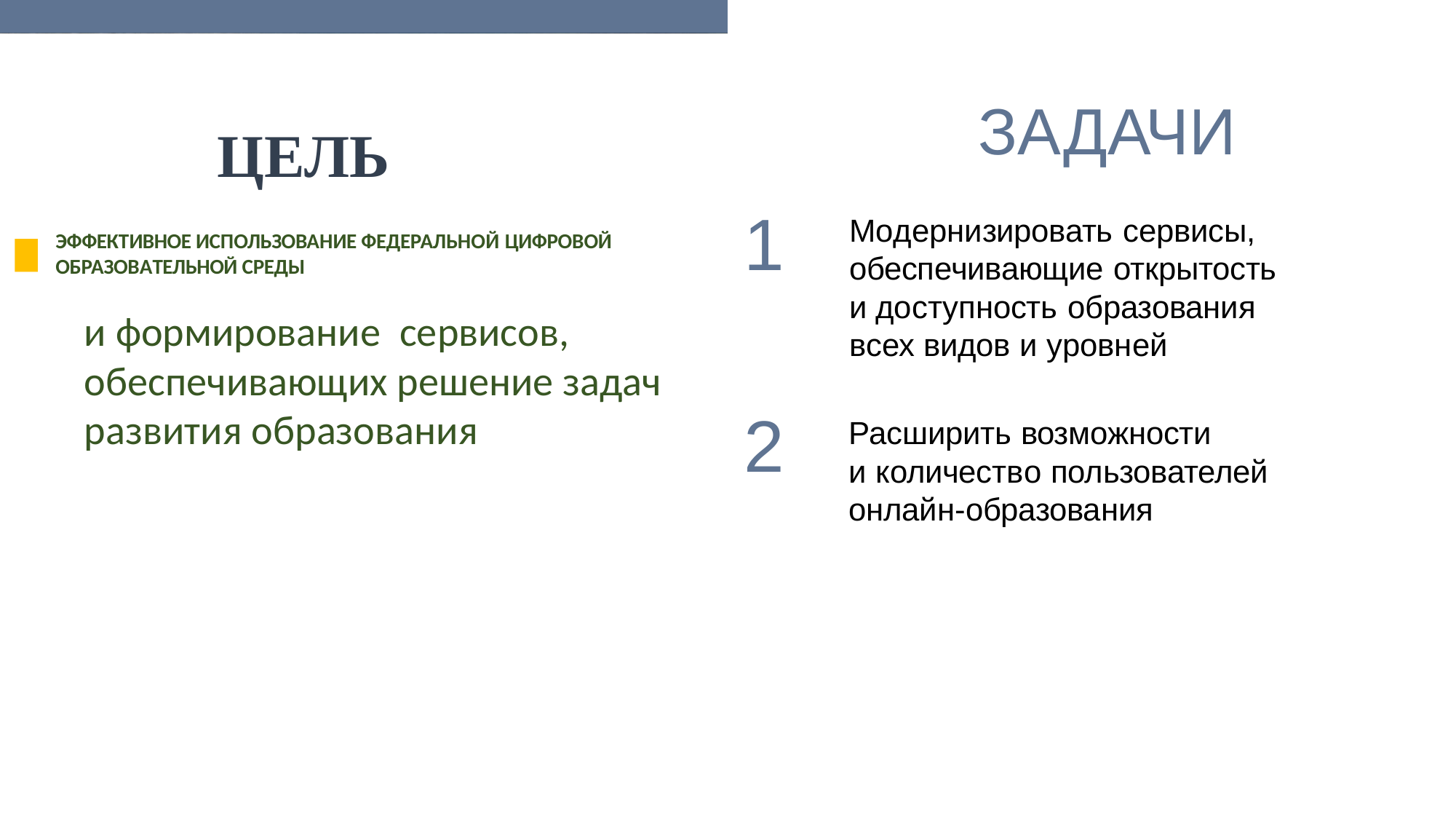

ЗАДАЧИ

Модернизировать сервисы, обеспечивающие открытость и доступность образования всех видов и уровней
ЦЕЛЬ

1
ЭФФЕКТИВНОЕ ИСПОЛЬЗОВАНИЕ ФЕДЕРАЛЬНОЙ ЦИФРОВОЙ ОБРАЗОВАТЕЛЬНОЙ СРЕДЫ

и формирование  сервисов, обеспечивающих решение задач развития образования

2
Расширить возможности
и количество пользователей онлайн-образования